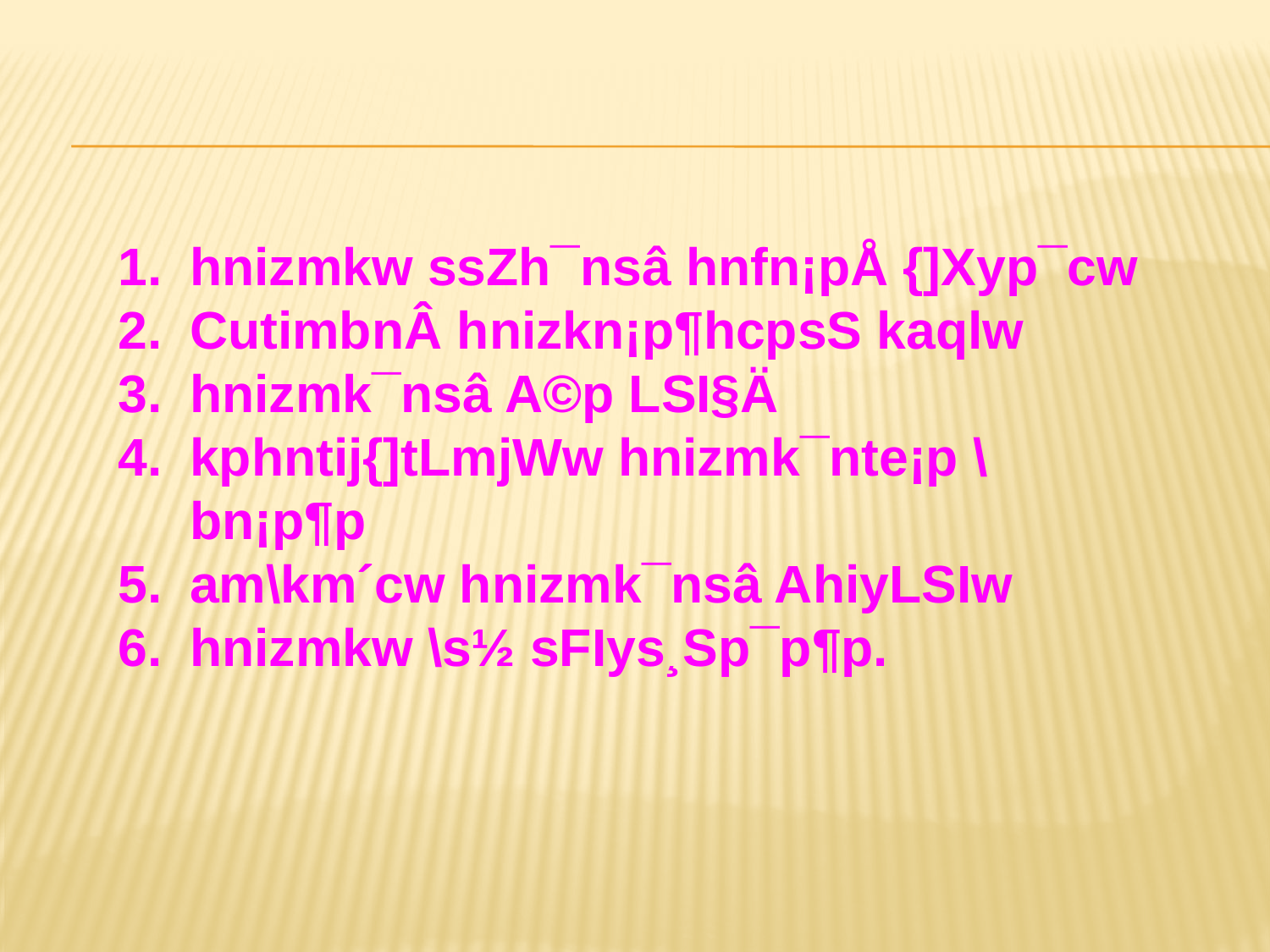

hnizmkw ssZh¯nsâ hnfn¡pÅ {]Xyp¯cw
CutimbnÂ hnizkn¡p¶hcpsS kaqlw
hnizmk¯nsâ A©p LSI§Ä
kphntij{]tLmjWw hnizmk¯nte¡p \bn¡p¶p
am\km´cw hnizmk¯nsâ AhiyLSIw
hnizmkw \s½ sFIys¸Sp¯p¶p.